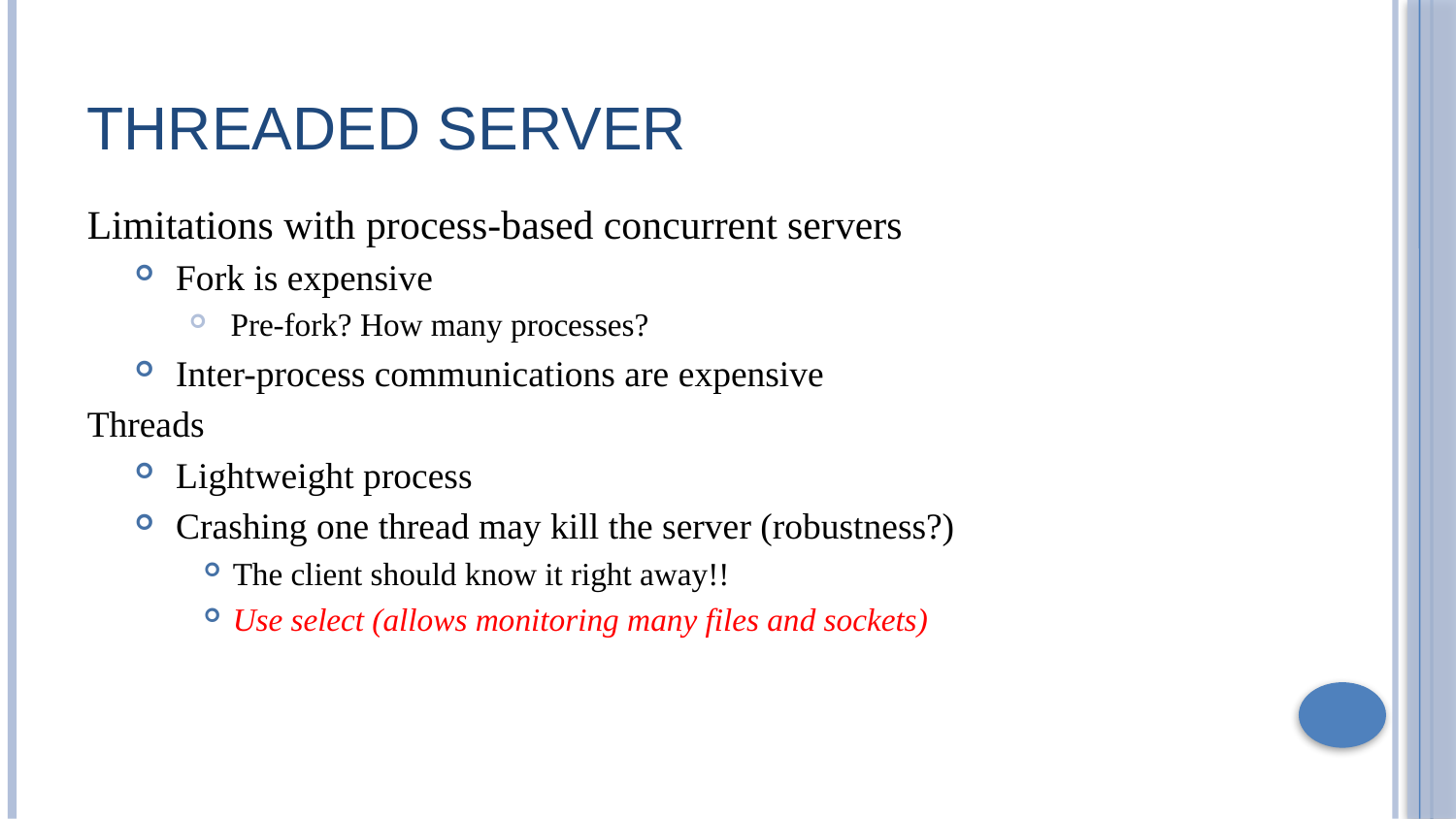

# Threaded Server
Limitations with process-based concurrent servers
Fork is expensive
Pre-fork? How many processes?
Inter-process communications are expensive
Threads
Lightweight process
Crashing one thread may kill the server (robustness?)
The client should know it right away!!
Use select (allows monitoring many files and sockets)